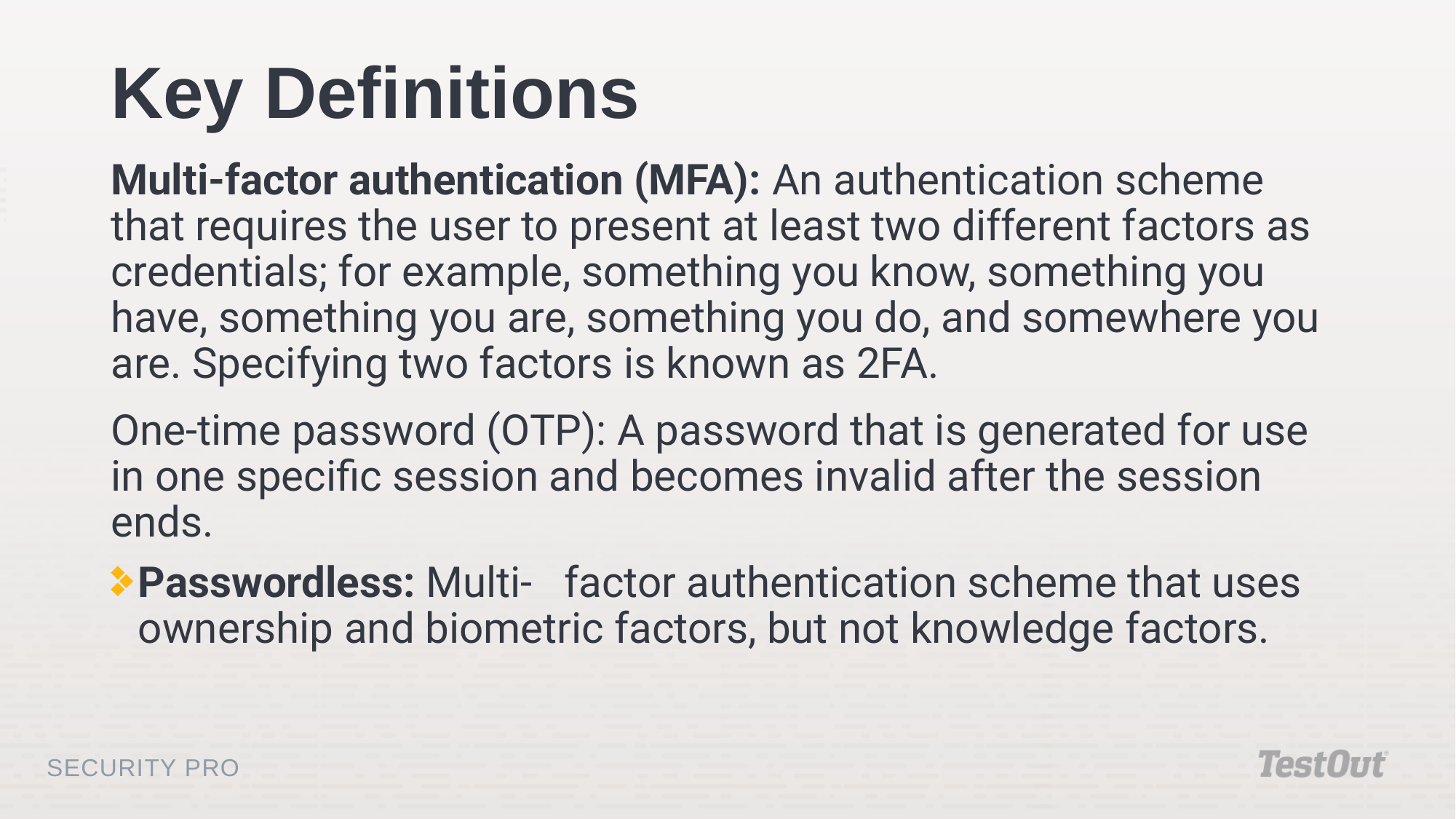

# Key Definitions
Multi-factor authentication (MFA): An authentication scheme that requires the user to present at least two different factors as credentials; for example, something you know, something you have, something you are, something you do, and somewhere you are. Specifying two factors is known as 2FA.
One-time password (OTP): A password that is generated for use in one specific session and becomes invalid after the session ends.
Passwordless: Multi-   factor authentication scheme that uses ownership and biometric factors, but not knowledge factors.
Security Pro